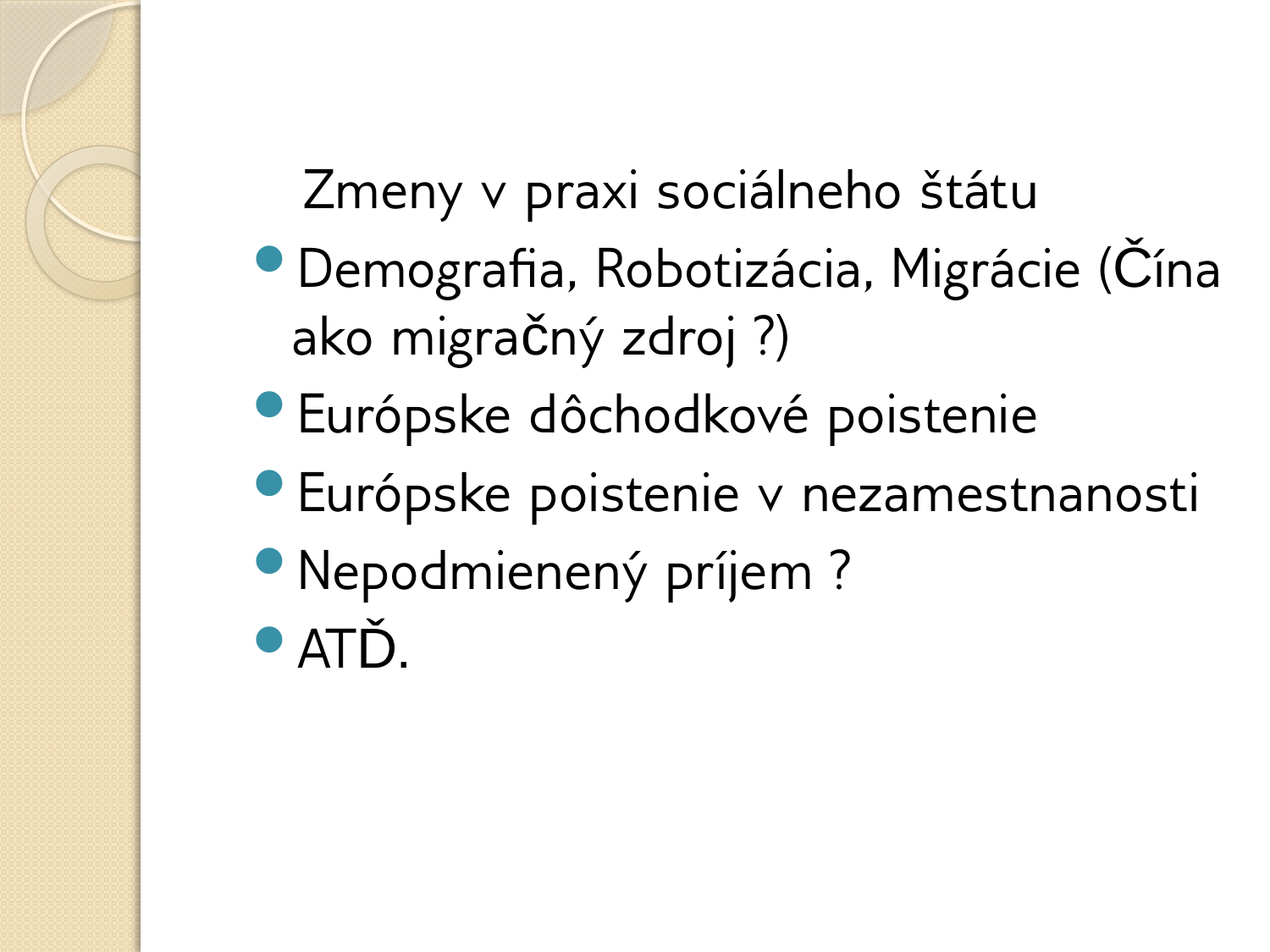

Zmeny v praxi sociálneho štátu
Demografia, Robotizácia, Migrácie (Čína ako migračný zdroj ?)
Európske dôchodkové poistenie
Európske poistenie v nezamestnanosti
Nepodmienený príjem ?
ATĎ.